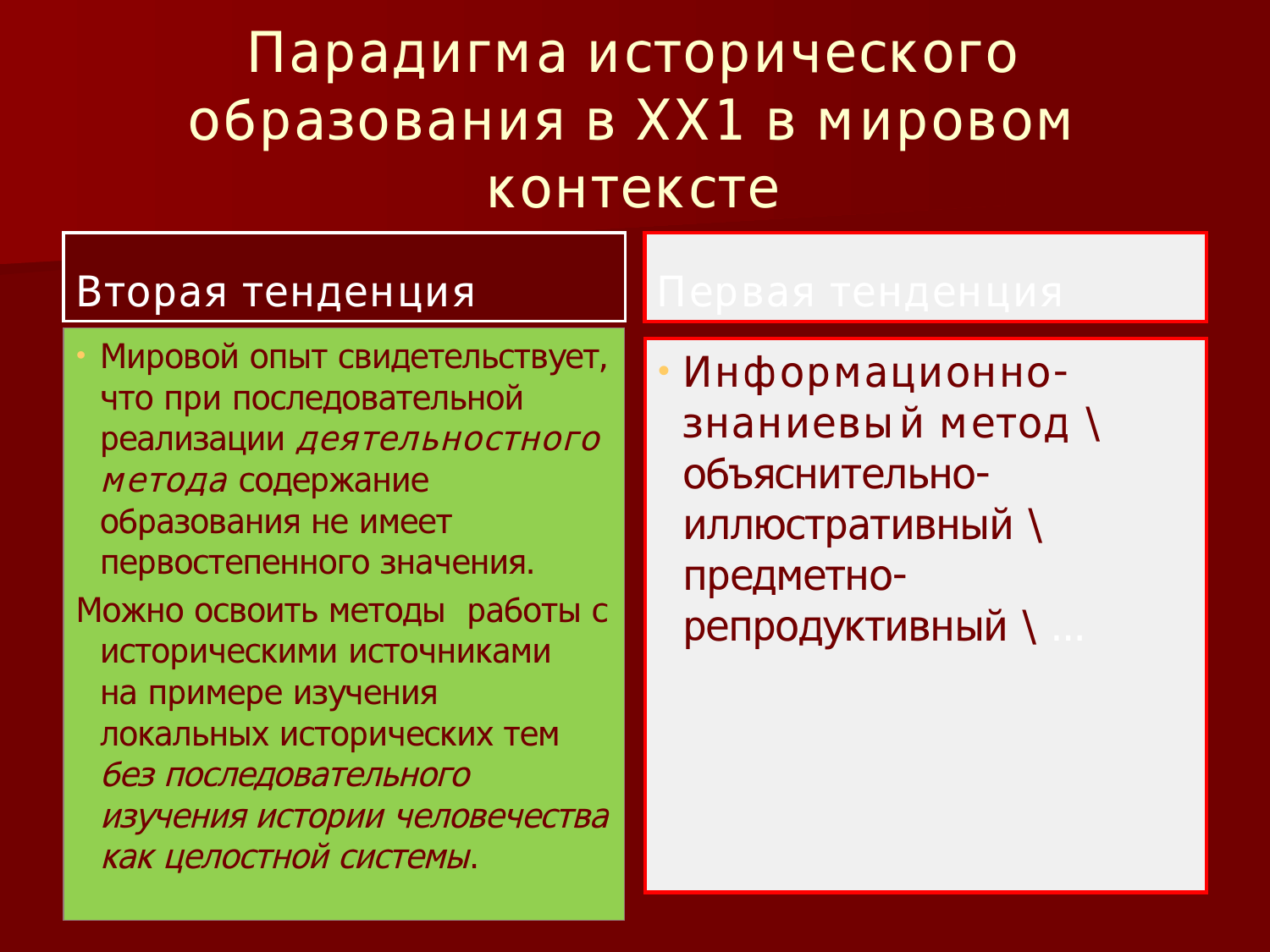

# Парадигма исторического образования в ХХ1 в мировом контексте
Вторая тенденция
Первая тенденция
Мировой опыт свидетельствует, что при последовательной реализации деятельностного метода содержание образования не имеет первостепенного значения.
Можно освоить методы  работы с историческими источниками   на примере изучения локальных исторических тем  без последовательного изучения истории человечества как целостной системы.
Информационно-знаниевый метод \ объяснительно-иллюстративный \ предметно-репродуктивный \ …